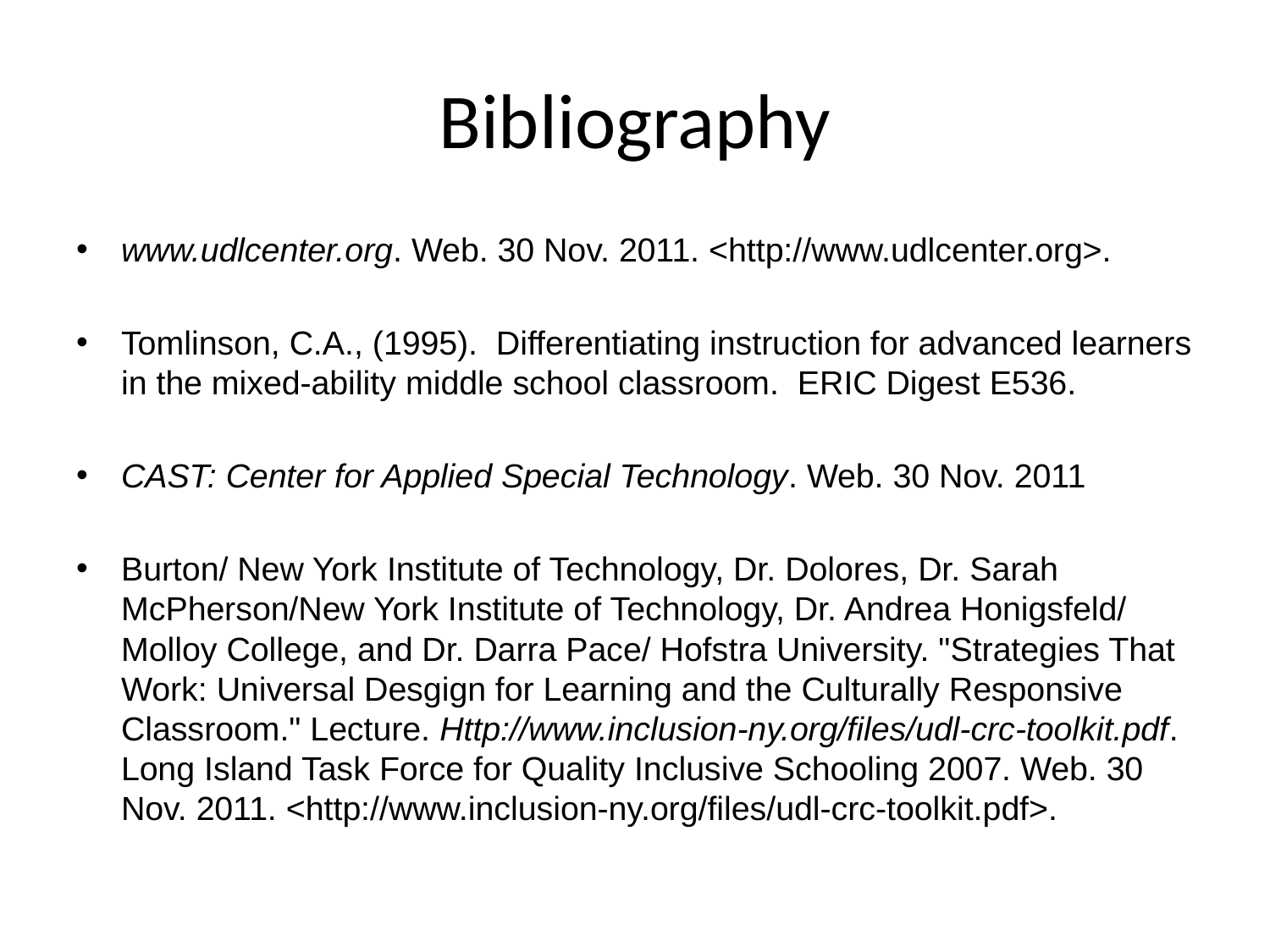

# Bibliography
www.udlcenter.org. Web. 30 Nov. 2011. <http://www.udlcenter.org>.

Tomlinson, C.A., (1995).  Differentiating instruction for advanced learners in the mixed-ability middle school classroom.  ERIC Digest E536.

CAST: Center for Applied Special Technology. Web. 30 Nov. 2011

Burton/ New York Institute of Technology, Dr. Dolores, Dr. Sarah McPherson/New York Institute of Technology, Dr. Andrea Honigsfeld/ Molloy College, and Dr. Darra Pace/ Hofstra University. "Strategies That Work: Universal Desgign for Learning and the Culturally Responsive Classroom." Lecture. Http://www.inclusion-ny.org/files/udl-crc-toolkit.pdf. Long Island Task Force for Quality Inclusive Schooling 2007. Web. 30 Nov. 2011. <http://www.inclusion-ny.org/files/udl-crc-toolkit.pdf>.